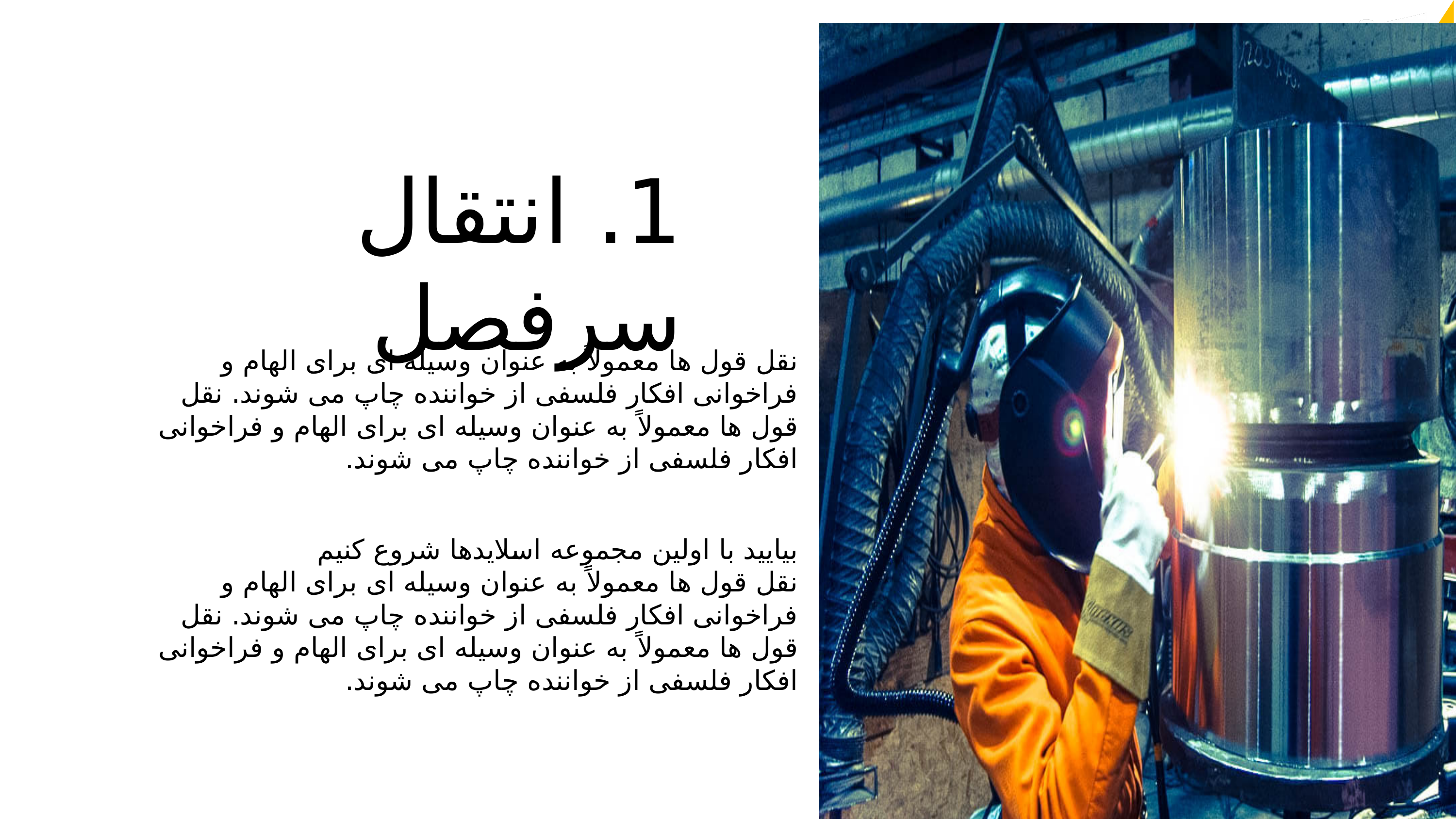

1. انتقال سرفصل

نقل قول ها معمولاً به عنوان وسیله ای برای الهام و فراخوانی افکار فلسفی از خواننده چاپ می شوند. نقل قول ها معمولاً به عنوان وسیله ای برای الهام و فراخوانی افکار فلسفی از خواننده چاپ می شوند.
بیایید با اولین مجموعه اسلایدها شروع کنیم
نقل قول ها معمولاً به عنوان وسیله ای برای الهام و فراخوانی افکار فلسفی از خواننده چاپ می شوند. نقل قول ها معمولاً به عنوان وسیله ای برای الهام و فراخوانی افکار فلسفی از خواننده چاپ می شوند.